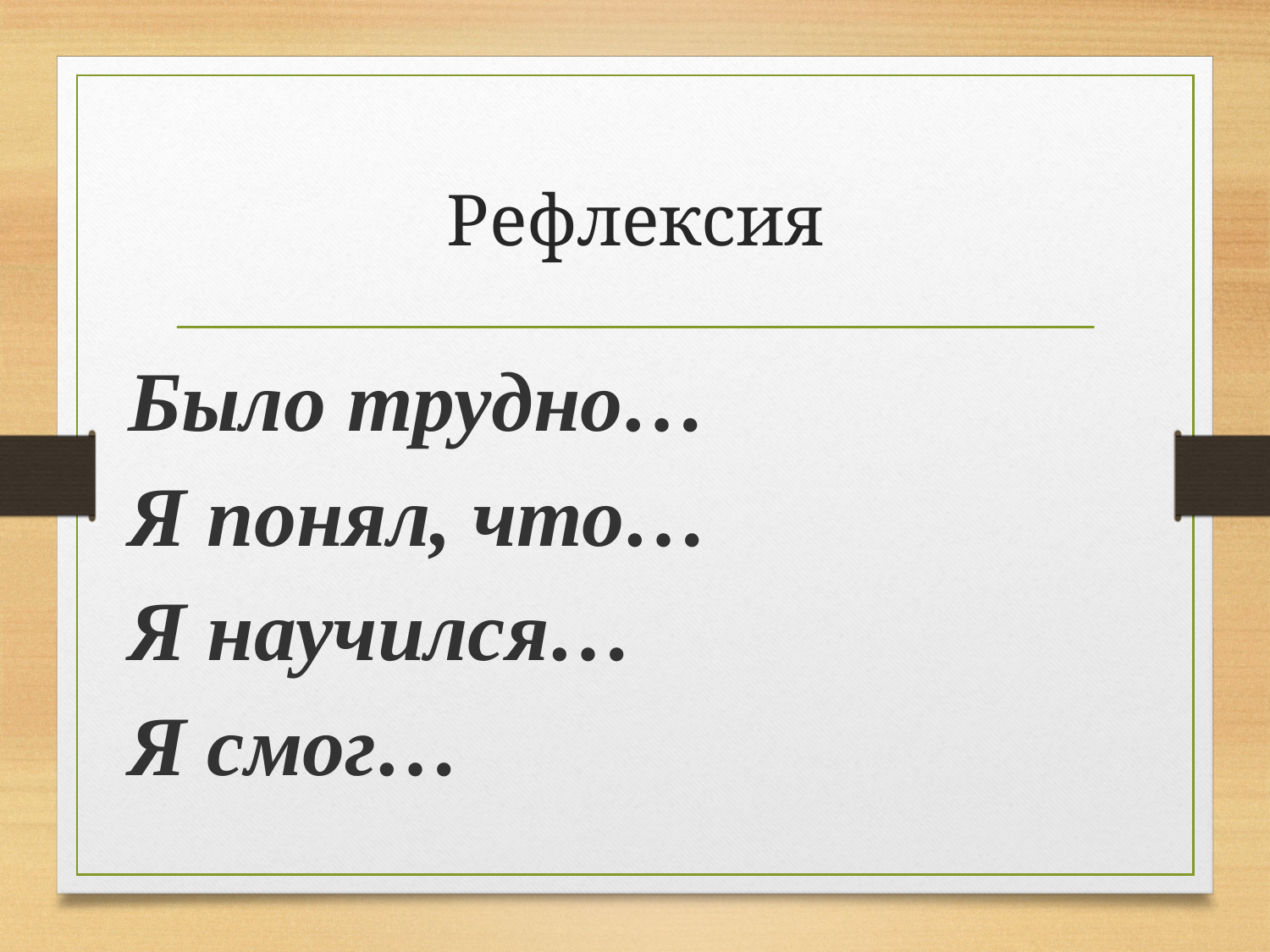

# Рефлексия
Было трудно…
Я понял, что…
Я научился…
Я смог…